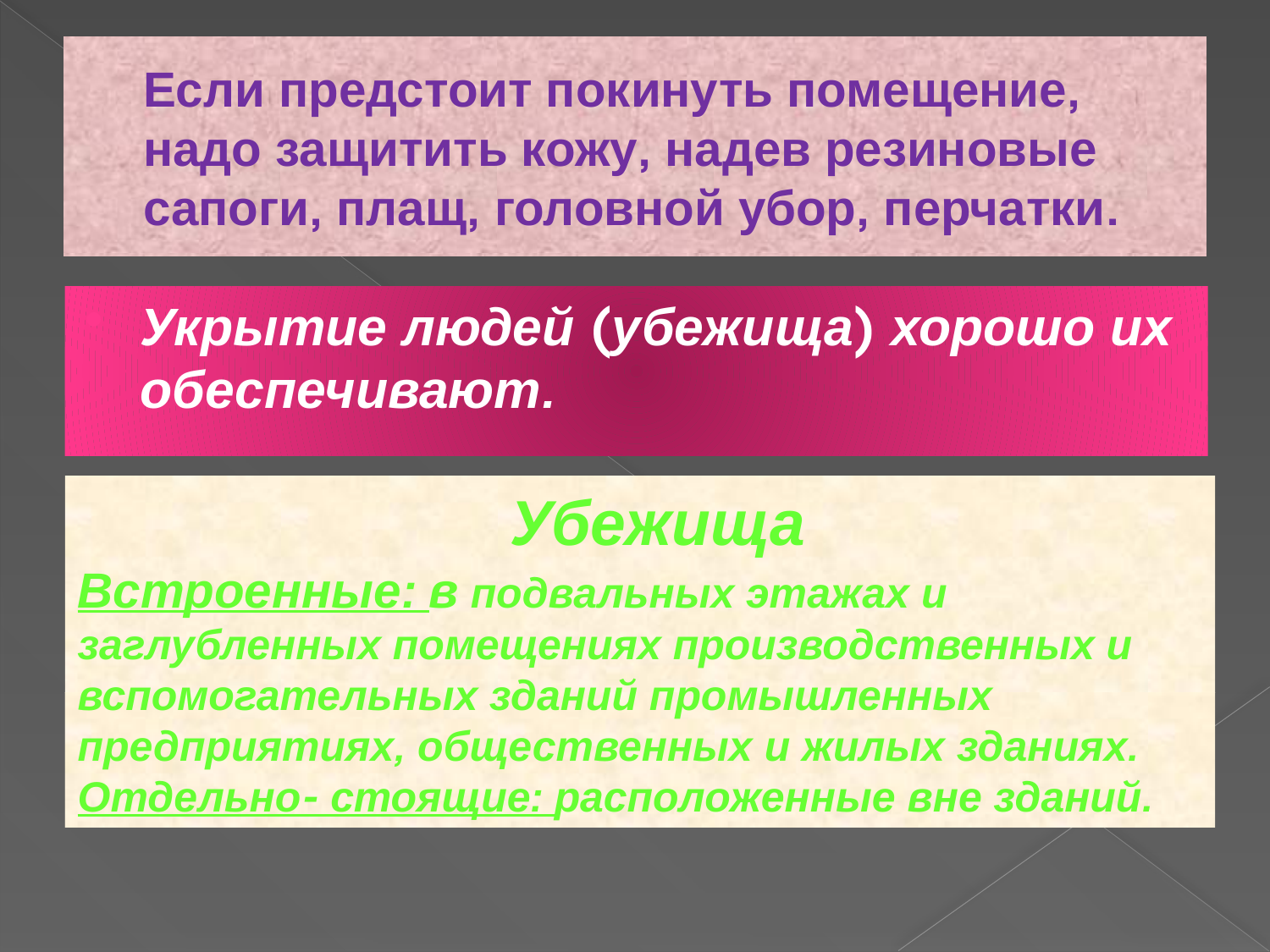

# Если предстоит покинуть помещение, надо защитить кожу, надев резиновые сапоги, плащ, головной убор, перчатки.
Укрытие людей (убежища) хорошо их обеспечивают.
  Убежища
Встроенные: в подвальных этажах и заглубленных помещениях производственных и вспомогательных зданий промышленных предприятиях, общественных и жилых зданиях.
Отдельно- стоящие: расположенные вне зданий.